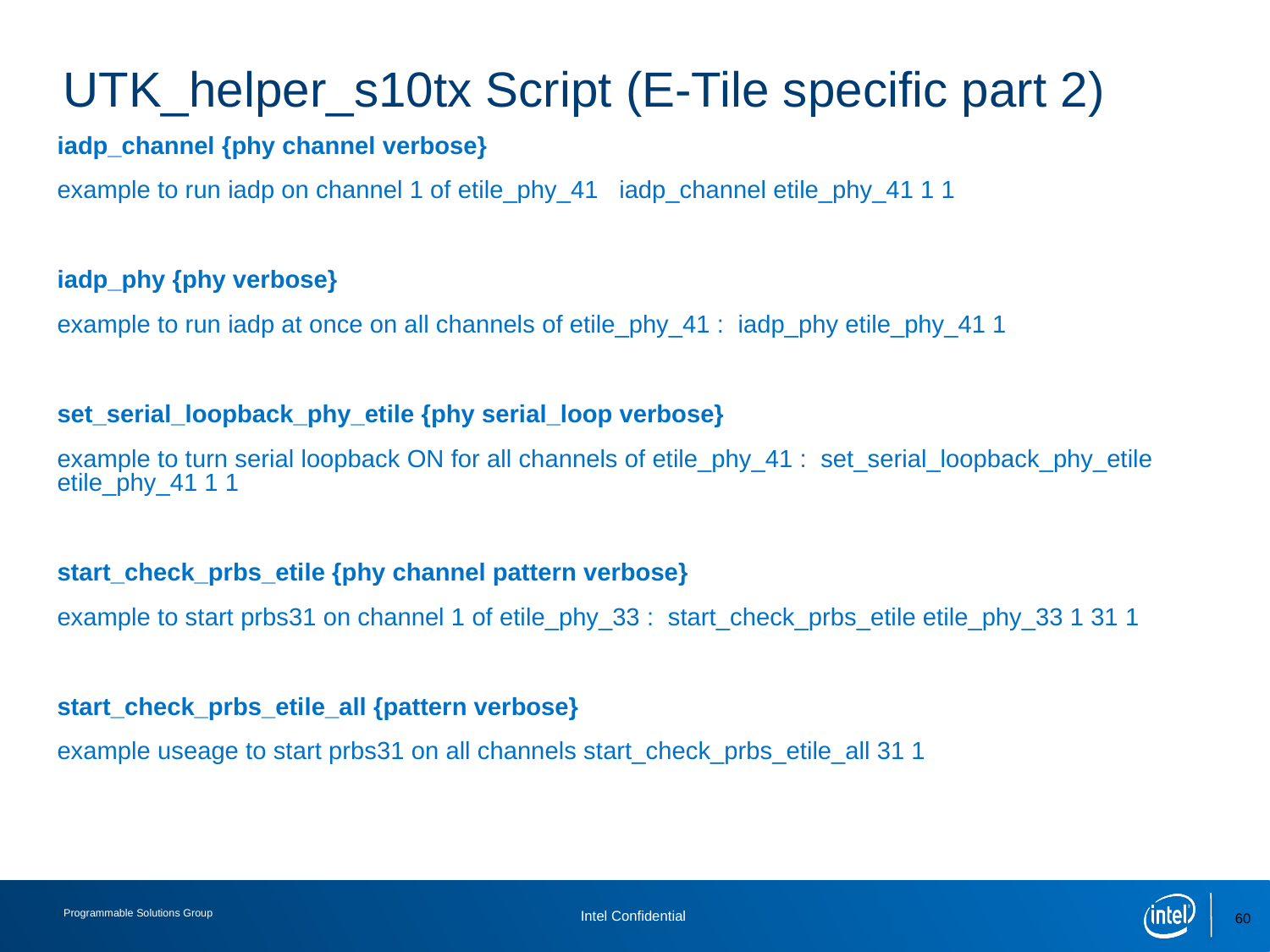

# UTK_helper_s10tx Script (E-Tile specific part 2)
iadp_channel {phy channel verbose}
example to run iadp on channel 1 of etile_phy_41   iadp_channel etile_phy_41 1 1

iadp_phy {phy verbose}
example to run iadp at once on all channels of etile_phy_41 :  iadp_phy etile_phy_41 1

set_serial_loopback_phy_etile {phy serial_loop verbose}
example to turn serial loopback ON for all channels of etile_phy_41 :  set_serial_loopback_phy_etile etile_phy_41 1 1

start_check_prbs_etile {phy channel pattern verbose}
example to start prbs31 on channel 1 of etile_phy_33 :  start_check_prbs_etile etile_phy_33 1 31 1

start_check_prbs_etile_all {pattern verbose}
example useage to start prbs31 on all channels start_check_prbs_etile_all 31 1

60